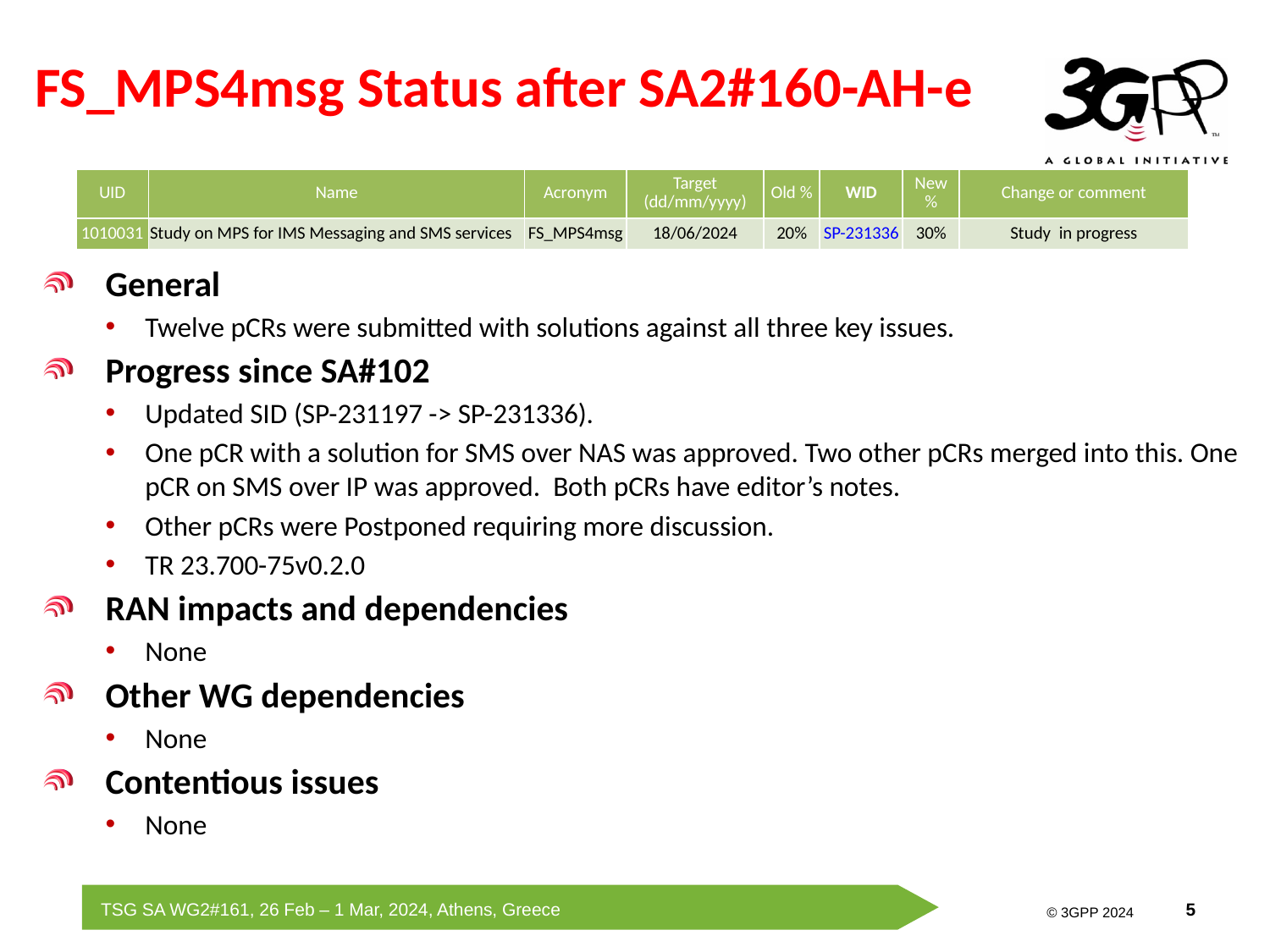

# FS_MPS4msg Status after SA2#160-AH-e
| UID | Name | Acronym | Target (dd/mm/yyyy) | Old % | WID | New % | Change or comment |
| --- | --- | --- | --- | --- | --- | --- | --- |
| 1010031 | Study on MPS for IMS Messaging and SMS services | FS\_MPS4msg | 18/06/2024 | 20% | SP-231336 | 30% | Study in progress |
General
Twelve pCRs were submitted with solutions against all three key issues.
Progress since SA#102
Updated SID (SP-231197 -> SP-231336).
One pCR with a solution for SMS over NAS was approved. Two other pCRs merged into this. One pCR on SMS over IP was approved.  Both pCRs have editor’s notes.
Other pCRs were Postponed requiring more discussion.
TR 23.700-75v0.2.0
RAN impacts and dependencies
None
Other WG dependencies
None
Contentious issues
None